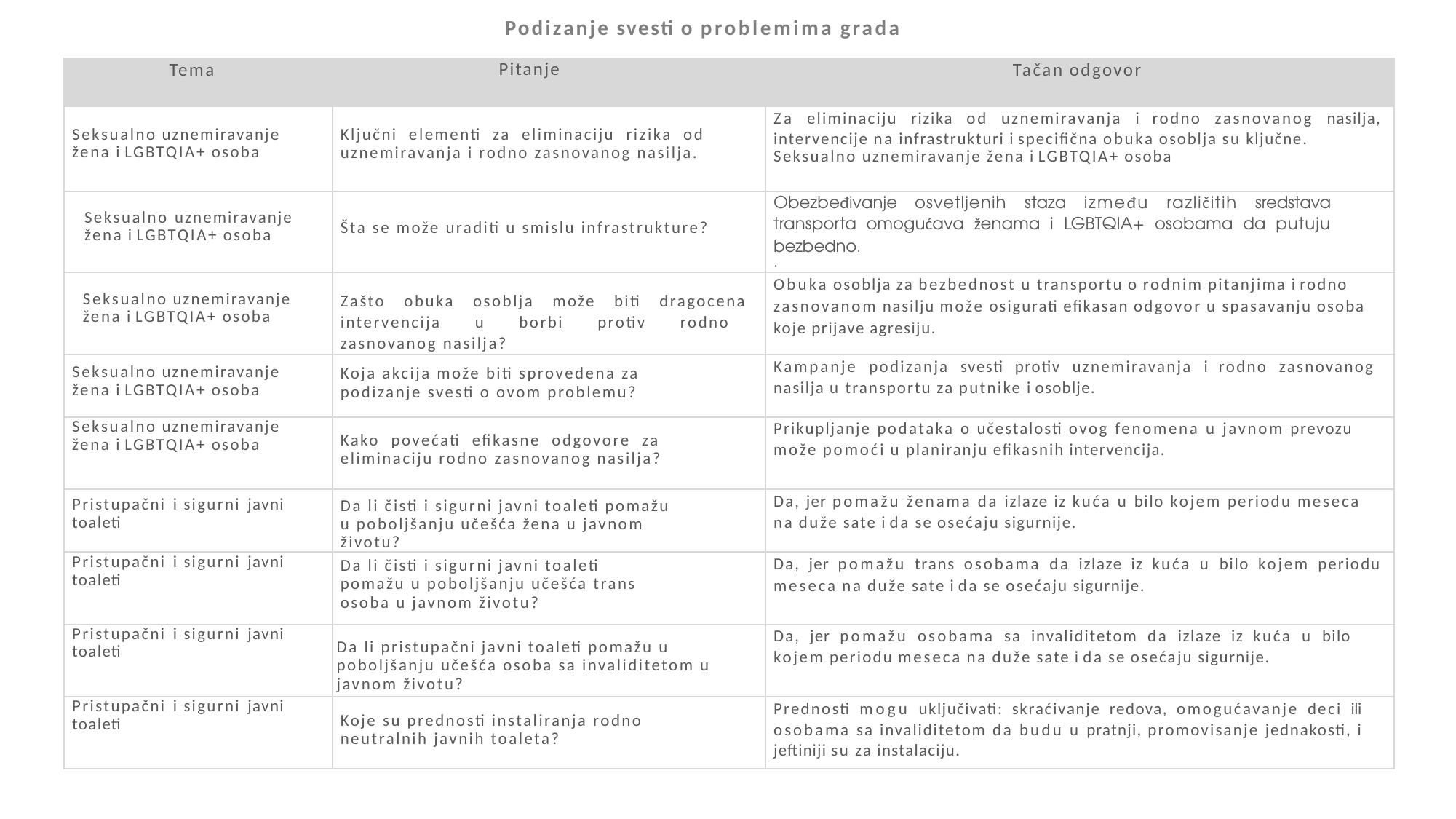

Podizanje svesti o problemima grada
| Tema | Pitanje | Tačan odgovor |
| --- | --- | --- |
| Seksualno uznemiravanje žena i LGBTQIA+ osoba | Ključni elementi za eliminaciju rizika od uznemiravanja i rodno zasnovanog nasilja. | Za eliminaciju rizika od uznemiravanja i rodno zasnovanog nasilja, intervencije na infrastrukturi i specifična obuka osoblja su ključne. Seksualno uznemiravanje žena i LGBTQIA+ osoba |
| Seksualno uznemiravanje žena i LGBTQIA+ osoba | Šta se može uraditi u smislu infrastrukture? | Obezbeđivanje osvetljenih staza između različitih sredstava transporta omogućava ženama i LGBTQIA+ osobama da putuju bezbedno. . |
| Seksualno uznemiravanje žena i LGBTQIA+ osoba | Zašto obuka osoblja može biti dragocena intervencija u borbi protiv rodno zasnovanog nasilja? | Obuka osoblja za bezbednost u transportu o rodnim pitanjima i rodno zasnovanom nasilju može osigurati efikasan odgovor u spasavanju osoba koje prijave agresiju. |
| Seksualno uznemiravanje žena i LGBTQIA+ osoba | Koja akcija može biti sprovedena za podizanje svesti o ovom problemu? | Kampanje podizanja svesti protiv uznemiravanja i rodno zasnovanog nasilja u transportu za putnike i osoblje. |
| Seksualno uznemiravanje žena i LGBTQIA+ osoba | Kako povećati efikasne odgovore za eliminaciju rodno zasnovanog nasilja? | Prikupljanje podataka o učestalosti ovog fenomena u javnom prevozu može pomoći u planiranju efikasnih intervencija. |
| Pristupačni i sigurni javni toaleti | Da li čisti i sigurni javni toaleti pomažu u poboljšanju učešća žena u javnom životu? | Da, jer pomažu ženama da izlaze iz kuća u bilo kojem periodu meseca na duže sate i da se osećaju sigurnije. |
| Pristupačni i sigurni javni toaleti | Da li čisti i sigurni javni toaleti pomažu u poboljšanju učešća trans osoba u javnom životu? | Da, jer pomažu trans osobama da izlaze iz kuća u bilo kojem periodu meseca na duže sate i da se osećaju sigurnije. |
| Pristupačni i sigurni javni toaleti | Da li pristupačni javni toaleti pomažu u poboljšanju učešća osoba sa invaliditetom u javnom životu? | Da, jer pomažu osobama sa invaliditetom da izlaze iz kuća u bilo kojem periodu meseca na duže sate i da se osećaju sigurnije. |
| Pristupačni i sigurni javni toaleti | Koje su prednosti instaliranja rodno neutralnih javnih toaleta? | Prednosti mogu uključivati: skraćivanje redova, omogućavanje deci ili osobama sa invaliditetom da budu u pratnji, promovisanje jednakosti, i jeftiniji su za instalaciju. |